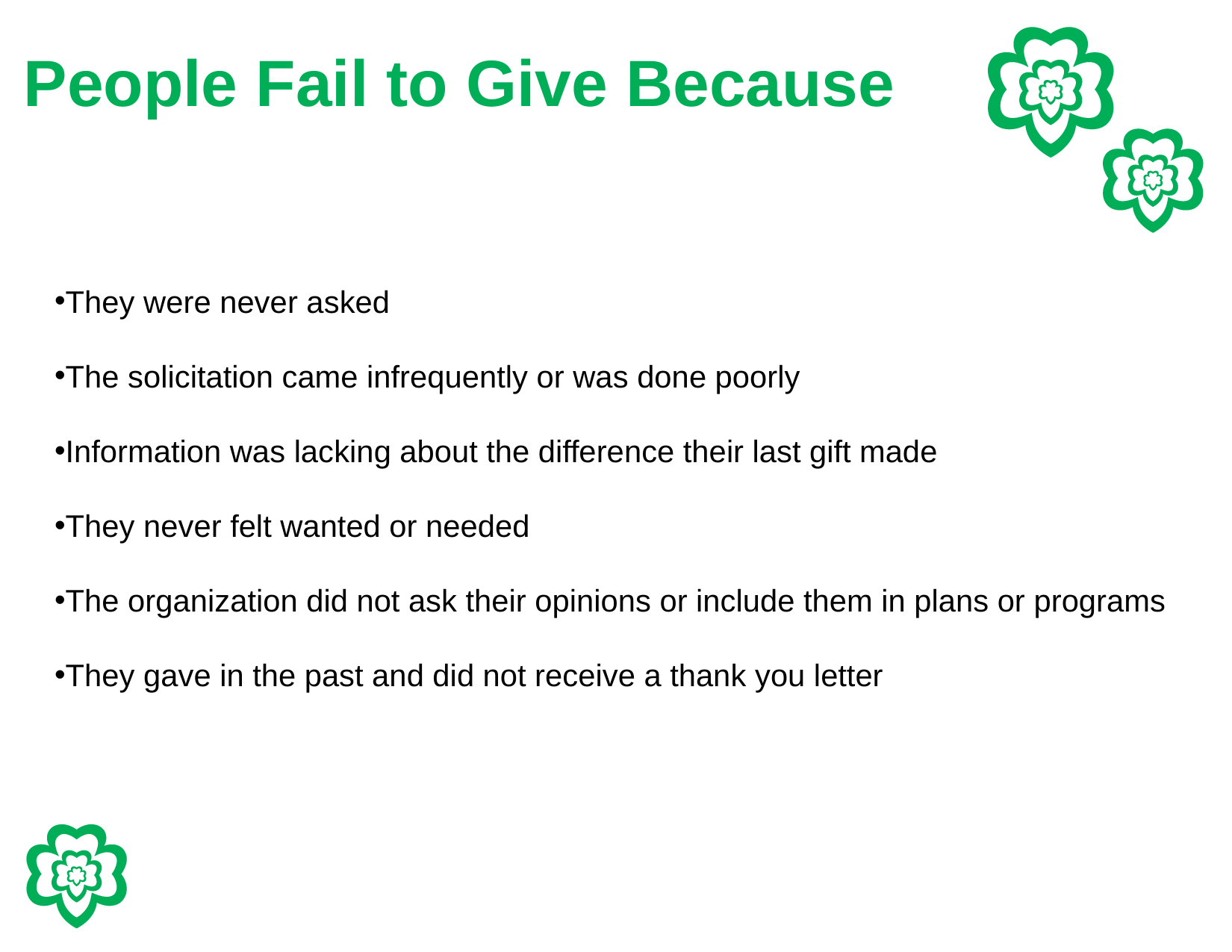

# People Fail to Give Because
They were never asked

The solicitation came infrequently or was done poorly

Information was lacking about the difference their last gift made

They never felt wanted or needed

The organization did not ask their opinions or include them in plans or programs

They gave in the past and did not receive a thank you letter